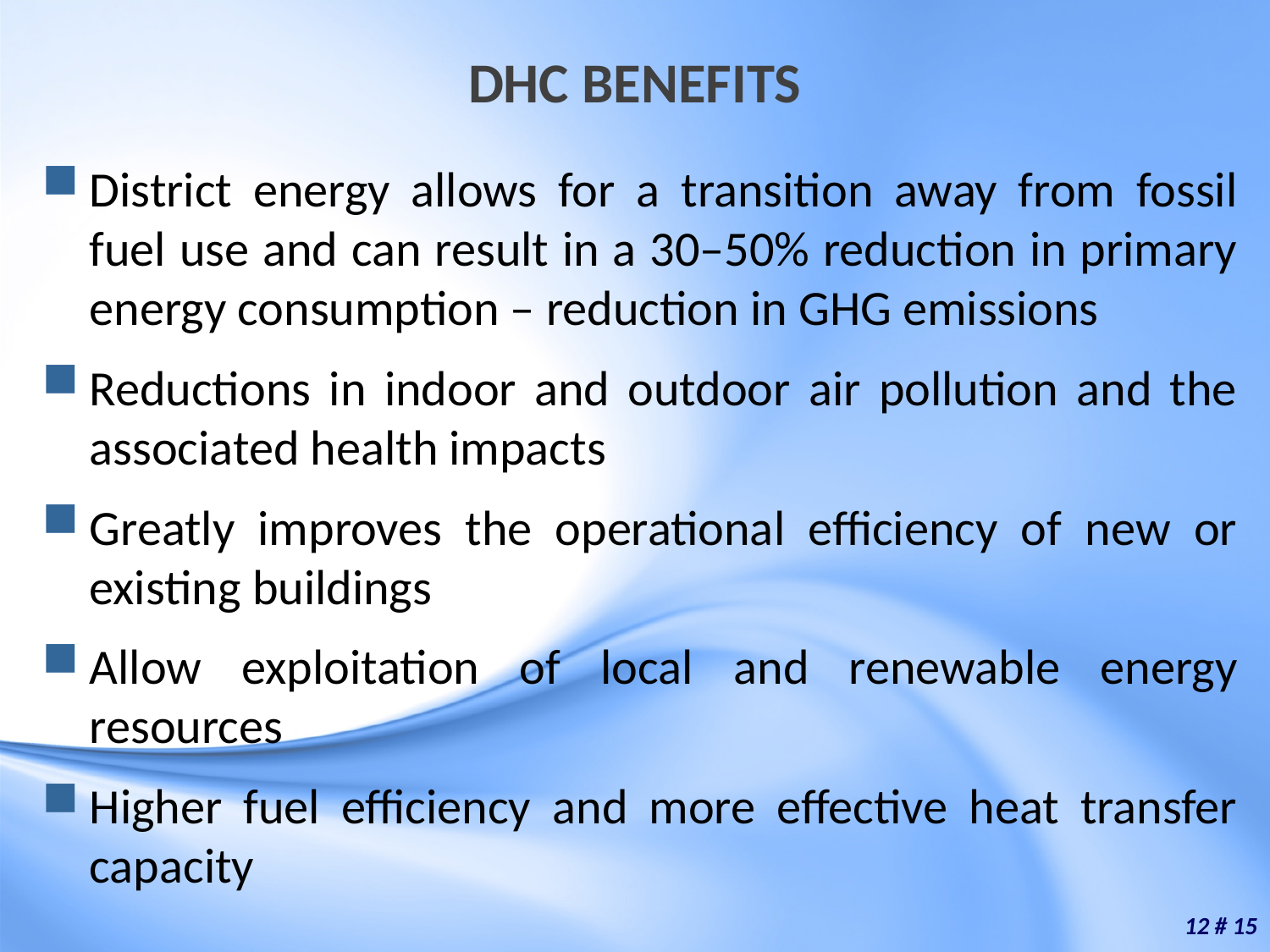

# DHC BENEFITS
District energy allows for a transition away from fossil fuel use and can result in a 30–50% reduction in primary energy consumption – reduction in GHG emissions
Reductions in indoor and outdoor air pollution and the associated health impacts
Greatly improves the operational efficiency of new or existing buildings
Allow exploitation of local and renewable energy resources
Higher fuel efficiency and more effective heat transfer capacity
12 # 15